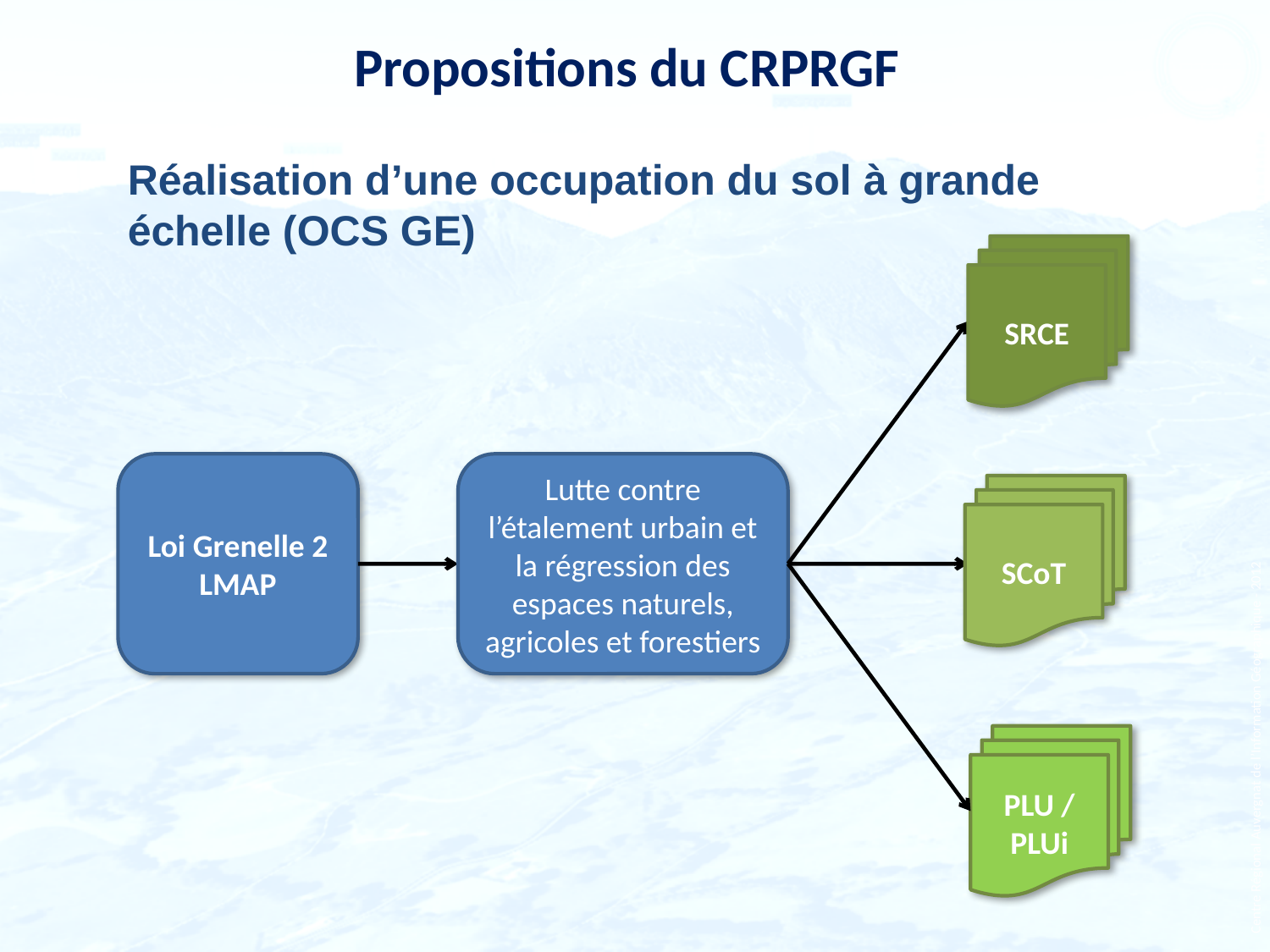

Propositions du CRPRGF
Réalisation d’une occupation du sol à grande échelle (OCS GE)
SRCE
Loi Grenelle 2
LMAP
Lutte contre l’étalement urbain et la régression des espaces naturels, agricoles et forestiers
SCoT
PLU / PLUi